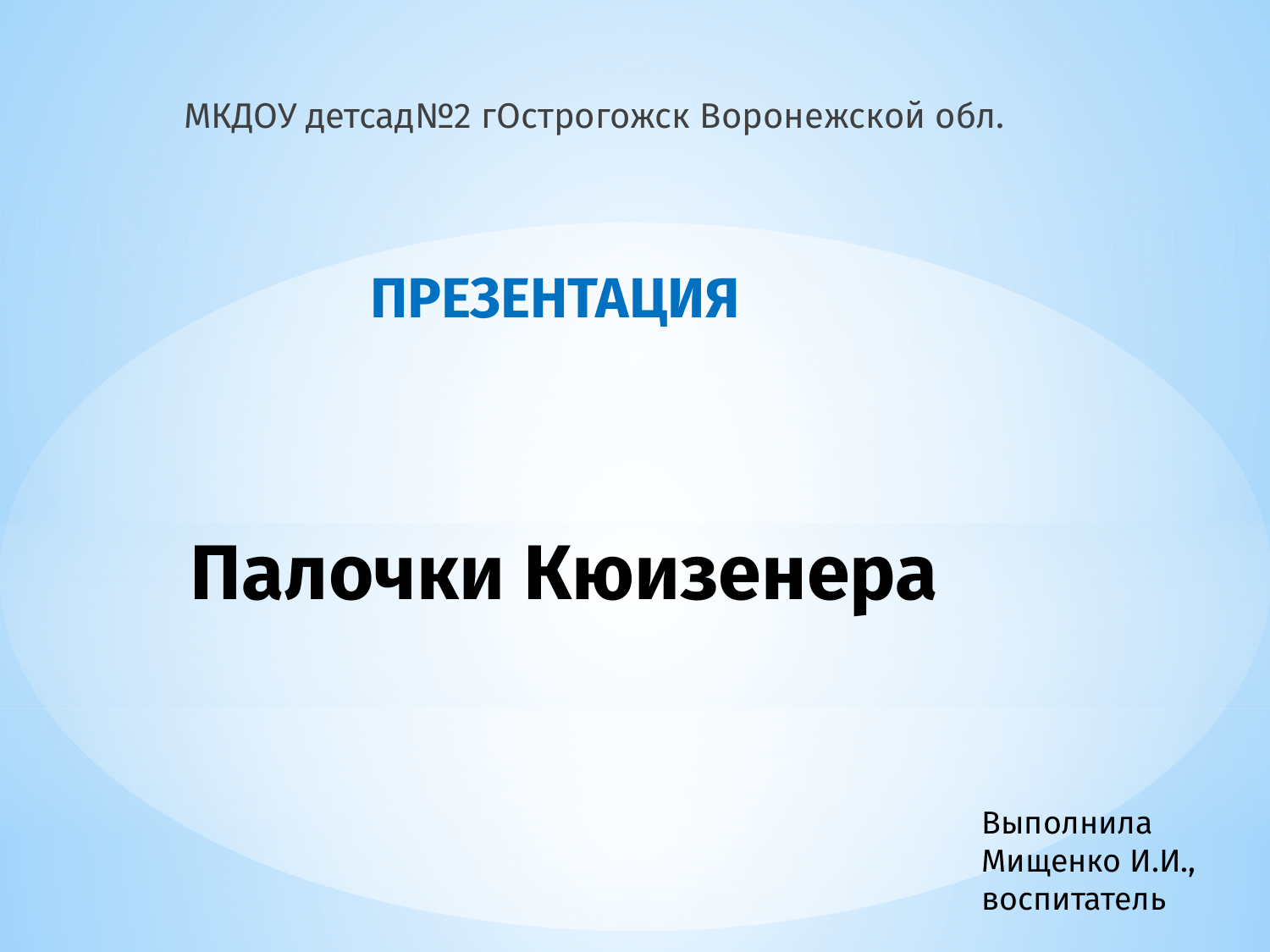

МКДОУ детсад№2 гОстрогожск Воронежской обл.

                      ПРЕЗЕНТАЦИЯ
# Палочки Кюизенера
Выполнила Мищенко И.И.,
воспитатель